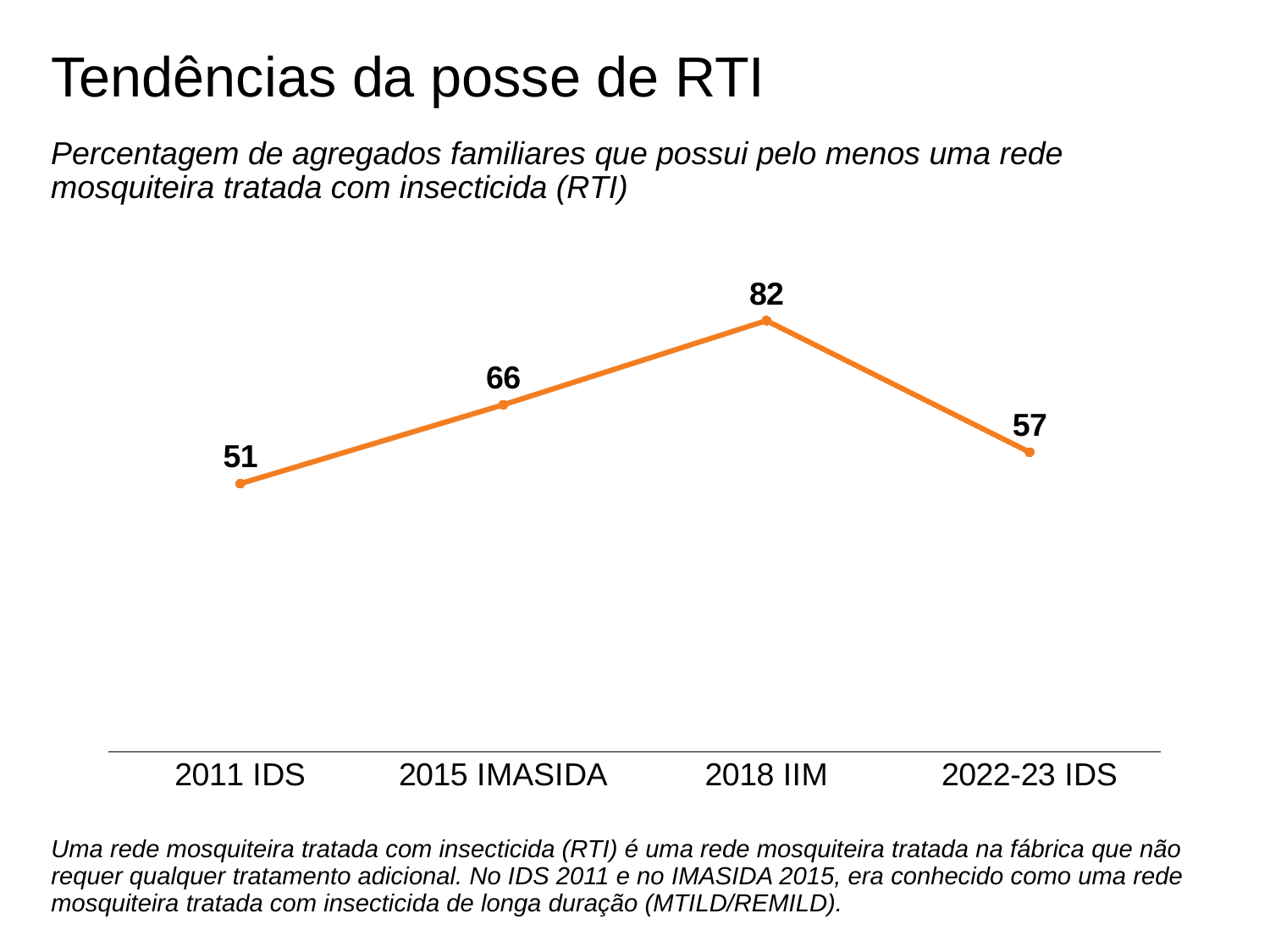

Tendências da posse de RTI
Percentagem de agregados familiares que possui pelo menos uma rede mosquiteira tratada com insecticida (RTI)

### Chart

| Category | Any ANC from a skilled provider |
|---|---|
| 2011 IDS | 51.0 |
| 2015 IMASIDA | 66.0 |
| 2018 IIM | 82.0 |
| 2022-23 IDS | 57.0 |
Uma rede mosquiteira tratada com insecticida (RTI) é uma rede mosquiteira tratada na fábrica que não requer qualquer tratamento adicional. No IDS 2011 e no IMASIDA 2015, era conhecido como uma rede mosquiteira tratada com insecticida de longa duração (MTILD/REMILD).